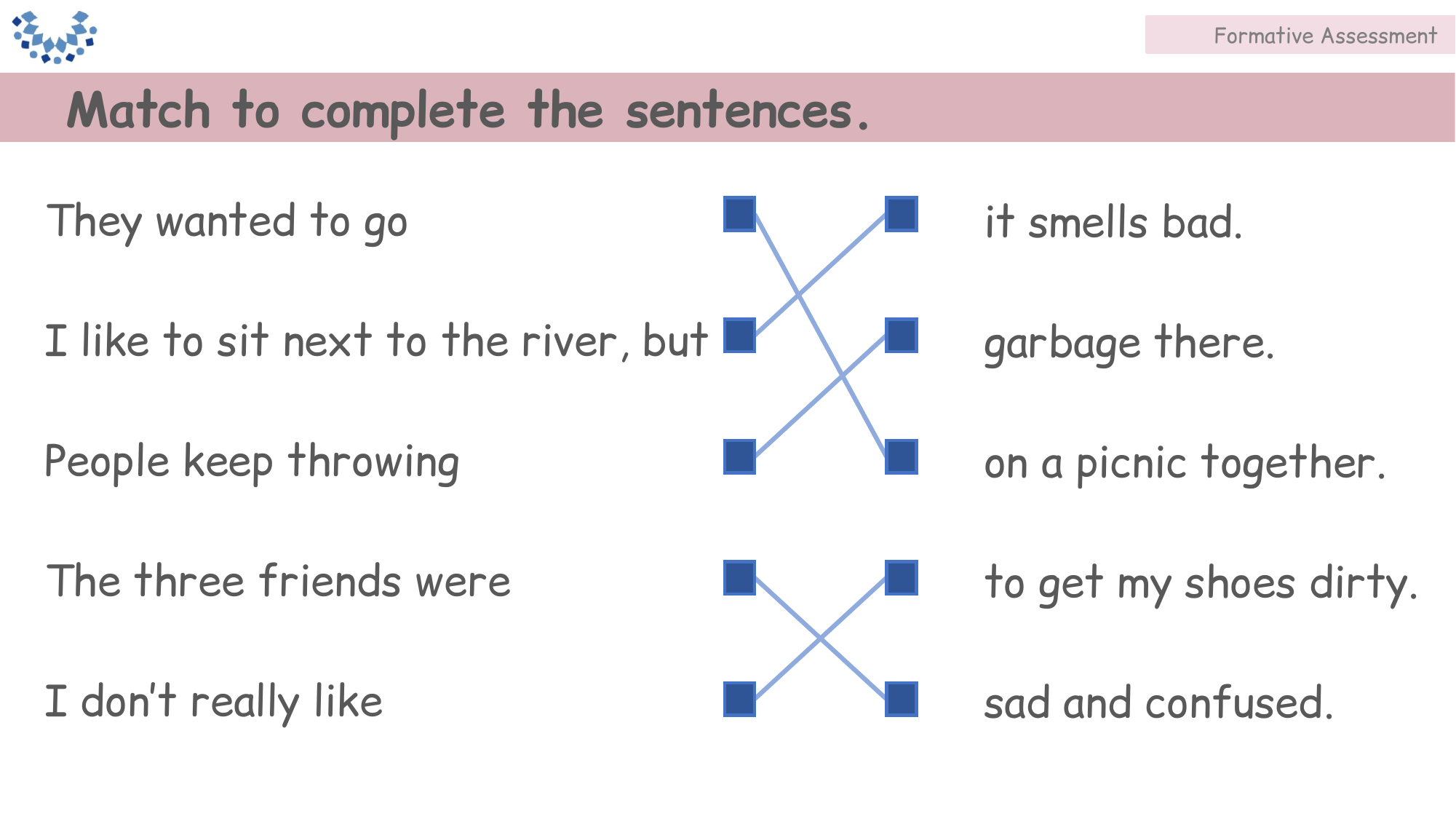

Formative Assessment
Match to complete the sentences.
They wanted to go
I like to sit next to the river, but
People keep throwing
The three friends were
I don’t really like
it smells bad.
garbage there.
on a picnic together.
to get my shoes dirty.
sad and confused.